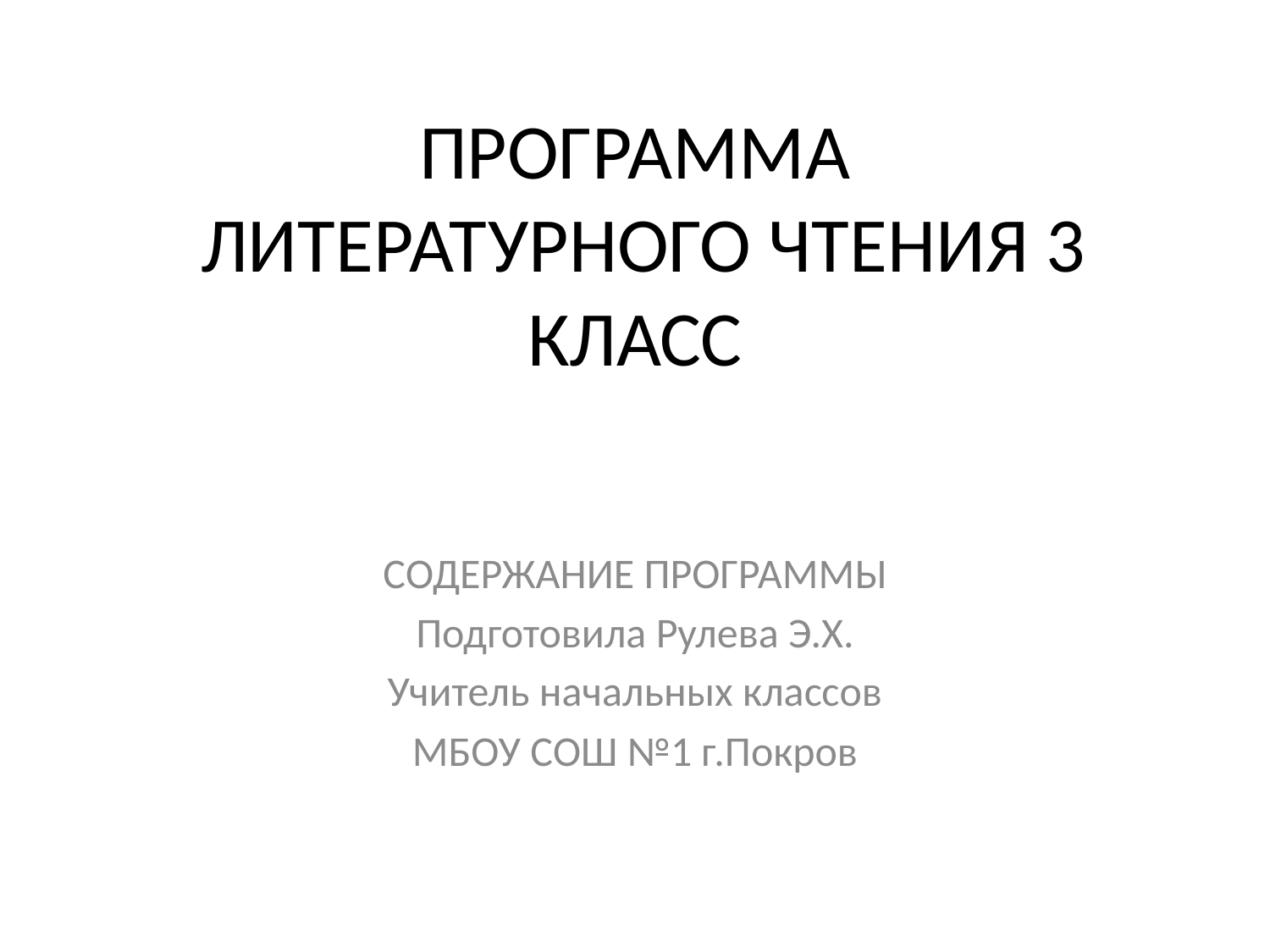

# ПРОГРАММА ЛИТЕРАТУРНОГО ЧТЕНИЯ 3 КЛАСС
СОДЕРЖАНИЕ ПРОГРАММЫ
Подготовила Рулева Э.Х.
Учитель начальных классов
МБОУ СОШ №1 г.Покров